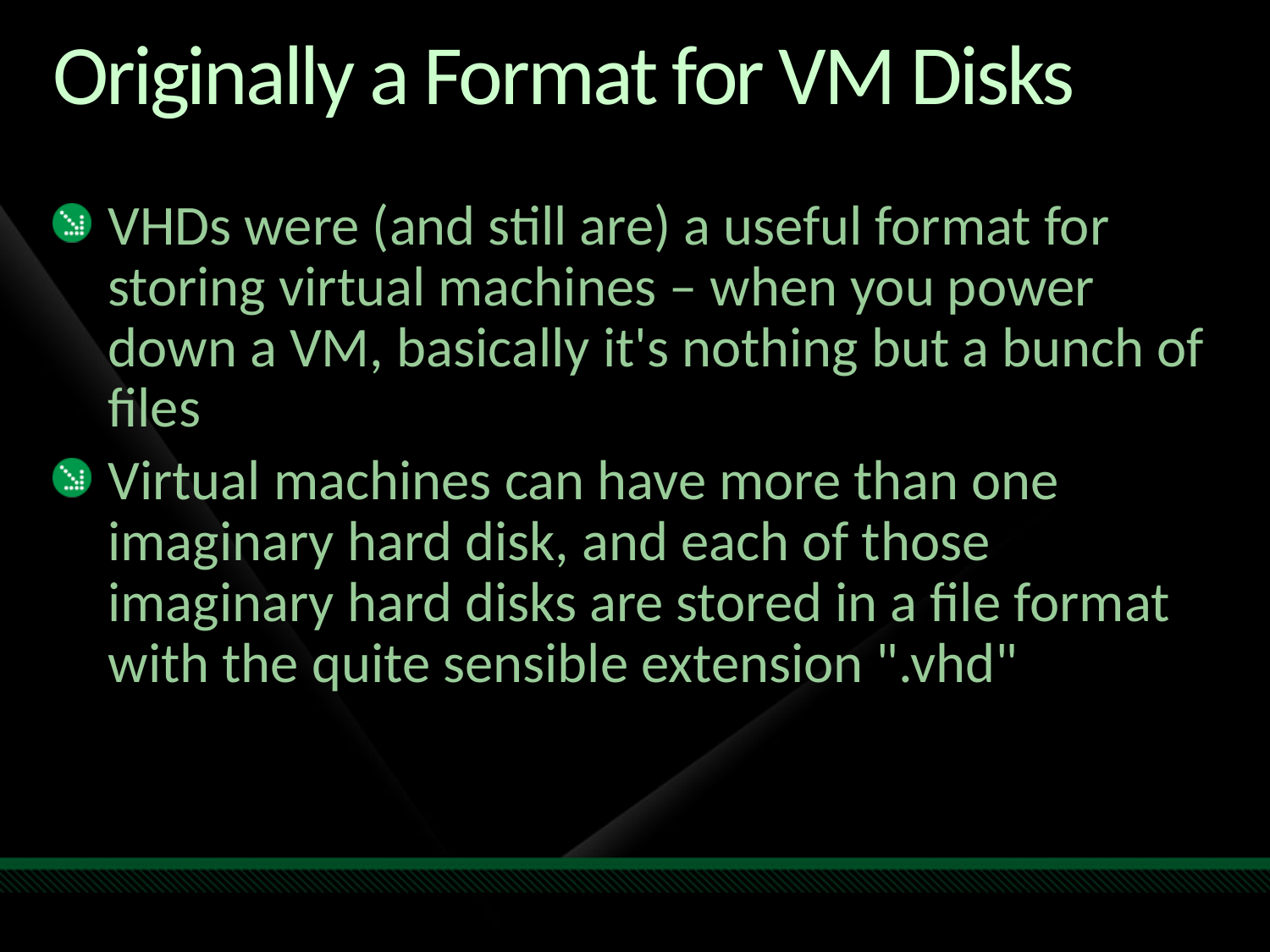

# Originally a Format for VM Disks
VHDs were (and still are) a useful format for storing virtual machines – when you power down a VM, basically it's nothing but a bunch of files
Virtual machines can have more than one imaginary hard disk, and each of those imaginary hard disks are stored in a file format with the quite sensible extension ".vhd"